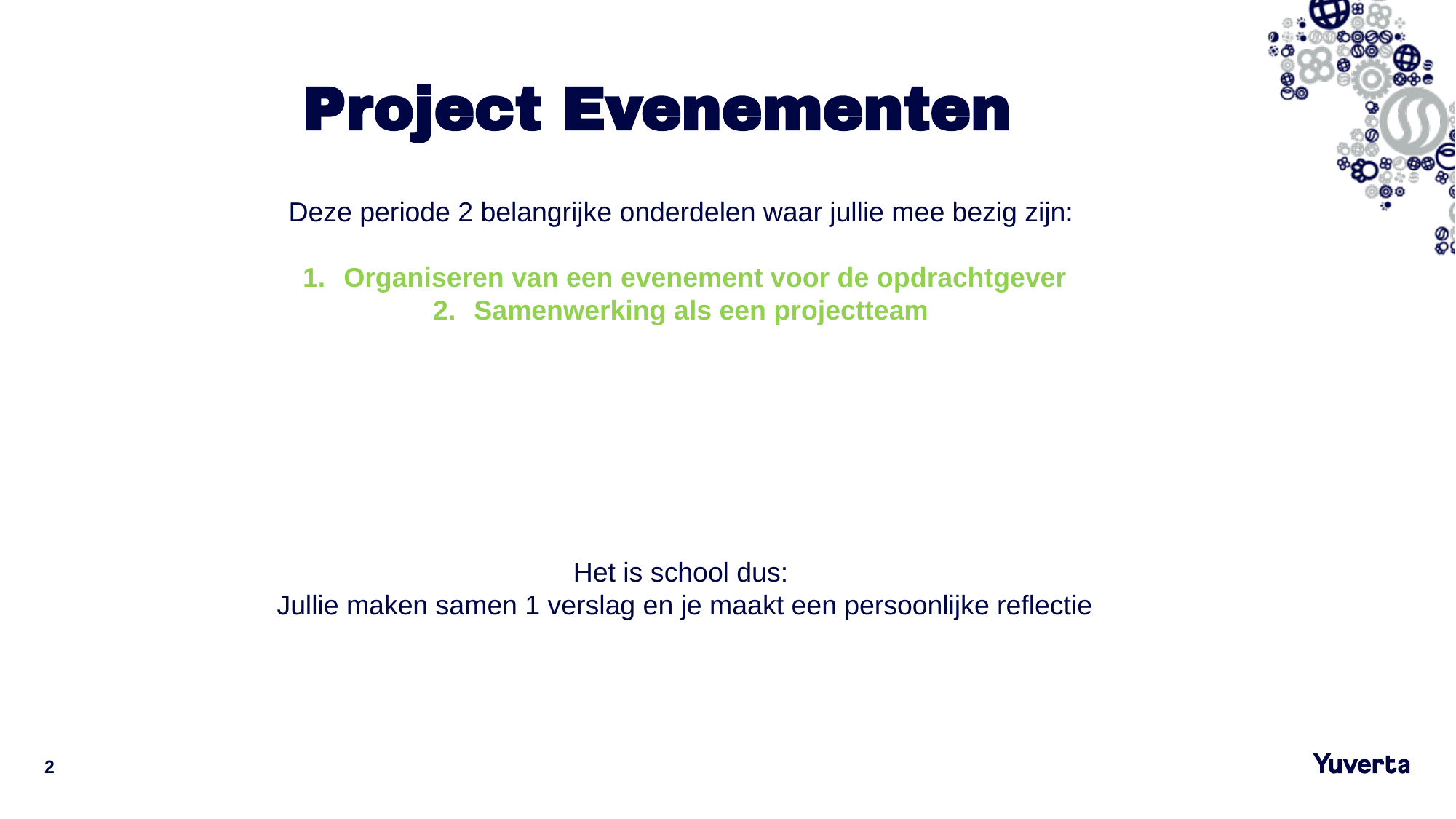

# Project Evenementen
Deze periode 2 belangrijke onderdelen waar jullie mee bezig zijn:

Organiseren van een evenement voor de opdrachtgever
Samenwerking als een projectteam

Het is school dus:
Jullie maken samen 1 verslag en je maakt een persoonlijke reflectie
2
4-3-2021